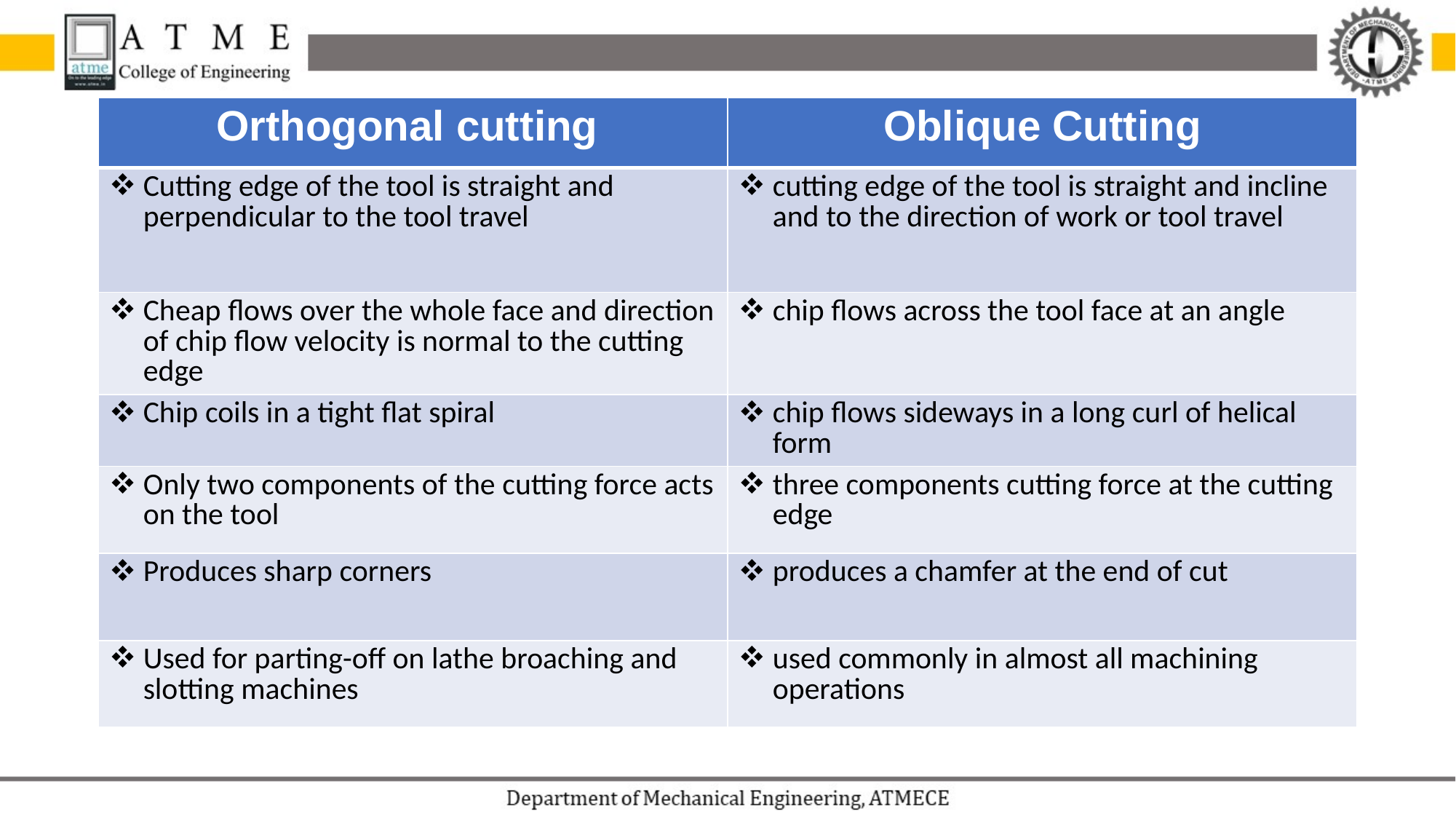

| Orthogonal cutting | Oblique Cutting |
| --- | --- |
| Cutting edge of the tool is straight and perpendicular to the tool travel | cutting edge of the tool is straight and incline and to the direction of work or tool travel |
| Cheap flows over the whole face and direction of chip flow velocity is normal to the cutting edge | chip flows across the tool face at an angle |
| Chip coils in a tight flat spiral | chip flows sideways in a long curl of helical form |
| Only two components of the cutting force acts on the tool | three components cutting force at the cutting edge |
| Produces sharp corners | produces a chamfer at the end of cut |
| Used for parting-off on lathe broaching and slotting machines | used commonly in almost all machining operations |